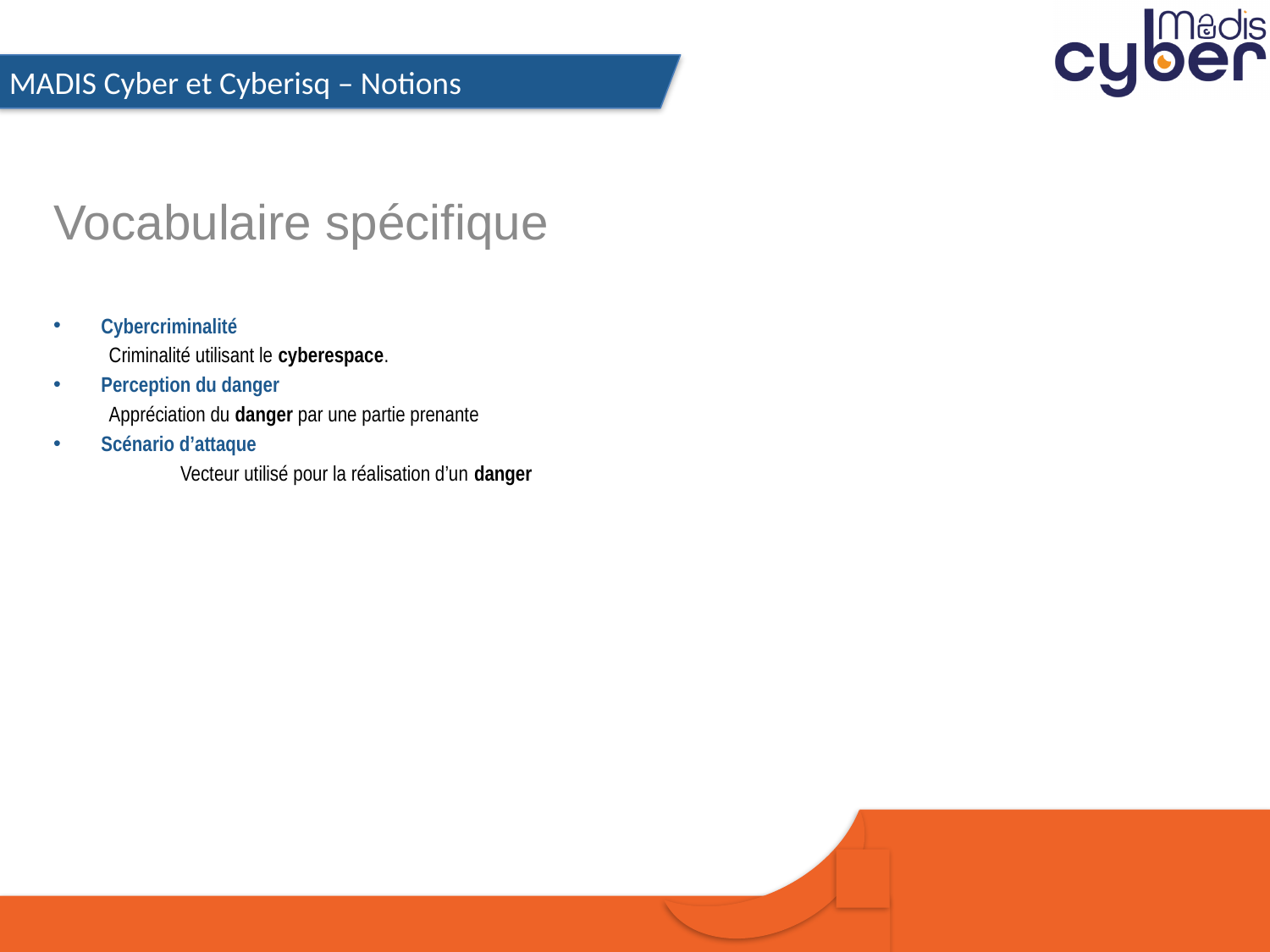

Vocabulaire spécifique

Cybercriminalité
Criminalité utilisant le cyberespace.
Perception du danger
Appréciation du danger par une partie prenante
Scénario d’attaque
	Vecteur utilisé pour la réalisation d’un danger